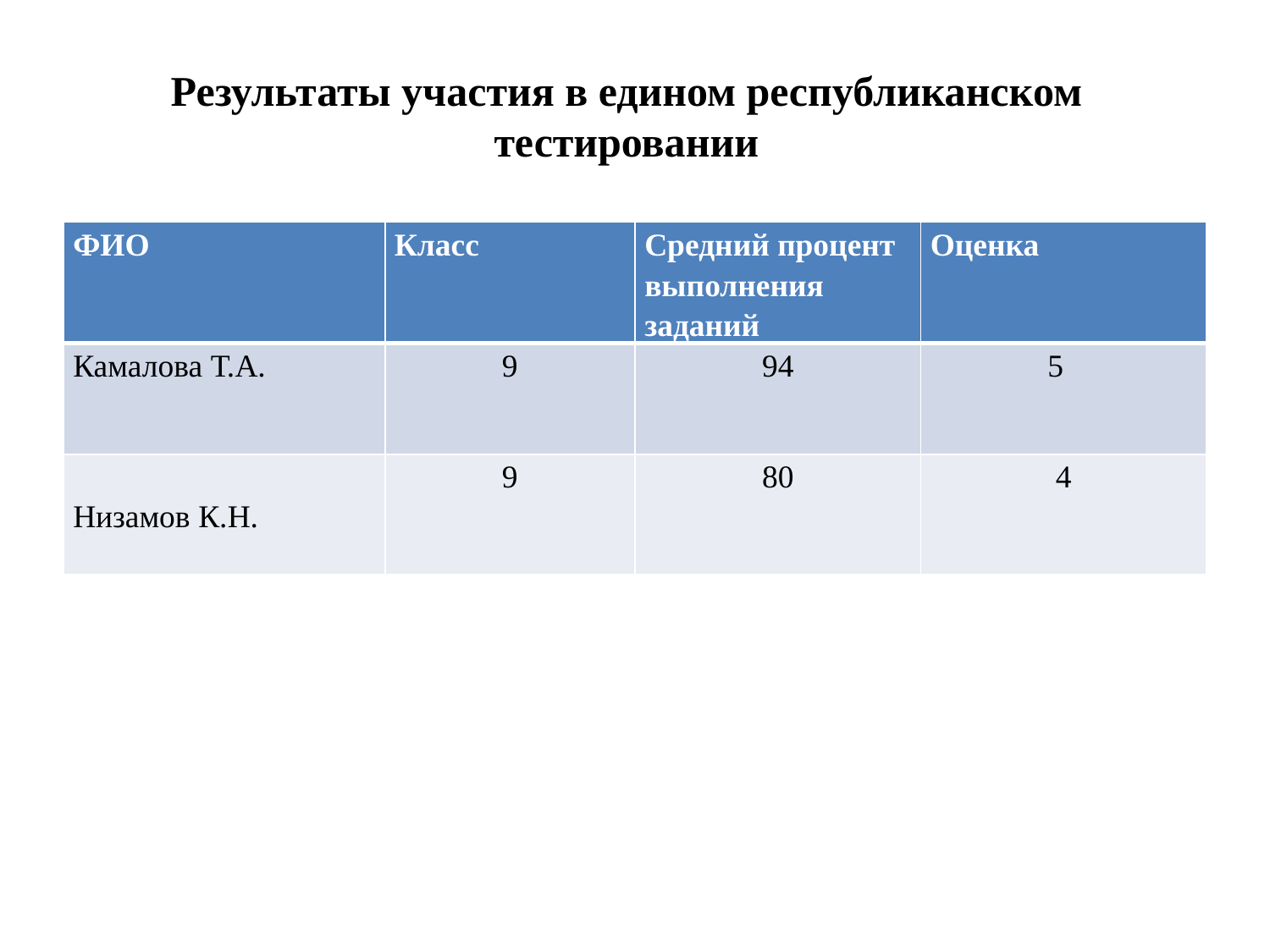

# Результаты участия в едином республиканском тестировании
| ФИО | Класс | Средний процент выполнения заданий | Оценка |
| --- | --- | --- | --- |
| Камалова Т.А. | 9 | 94 | 5 |
| Низамов К.Н. | 9 | 80 | 4 |